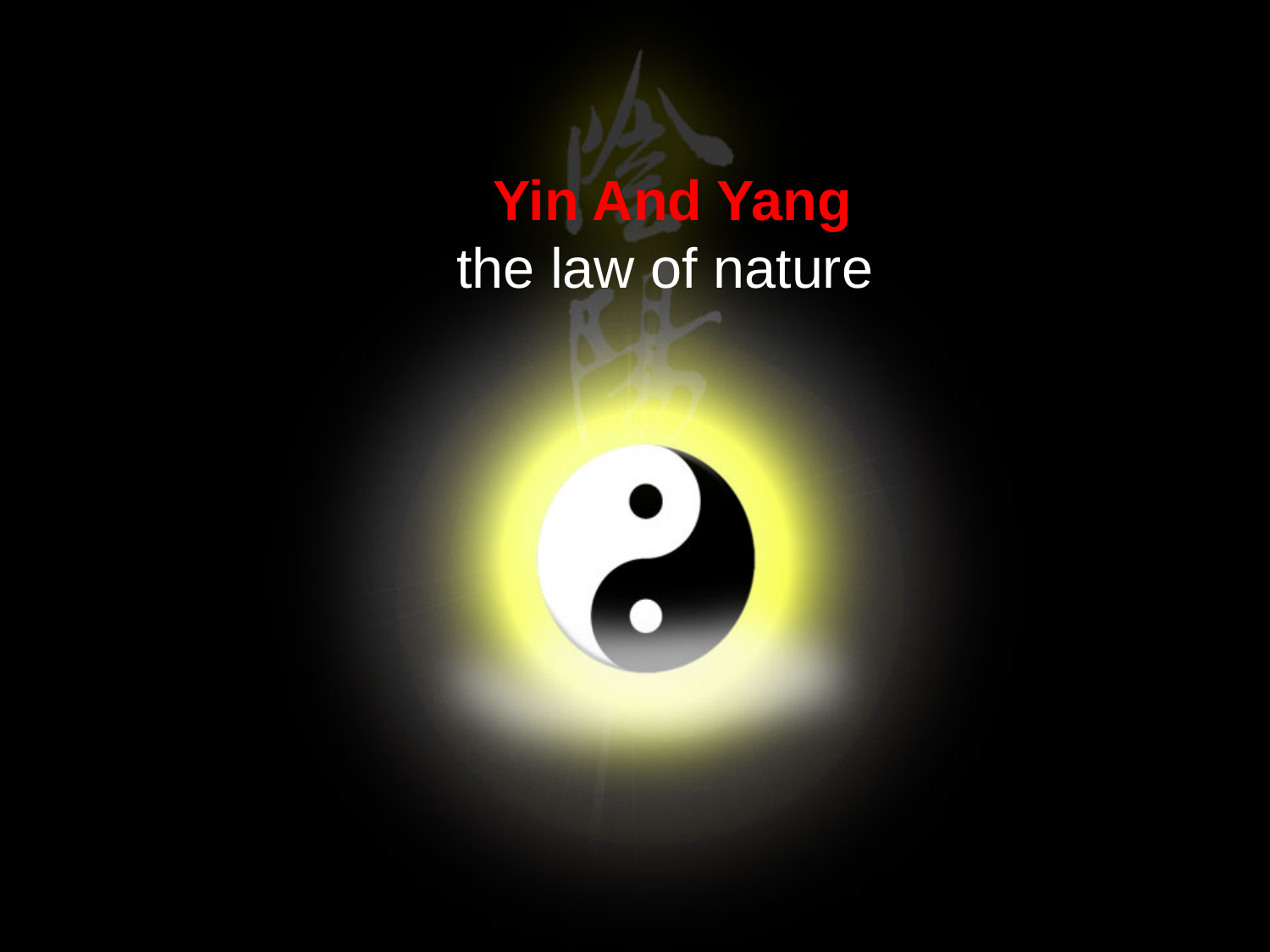

Yin And Yang
the law of nature